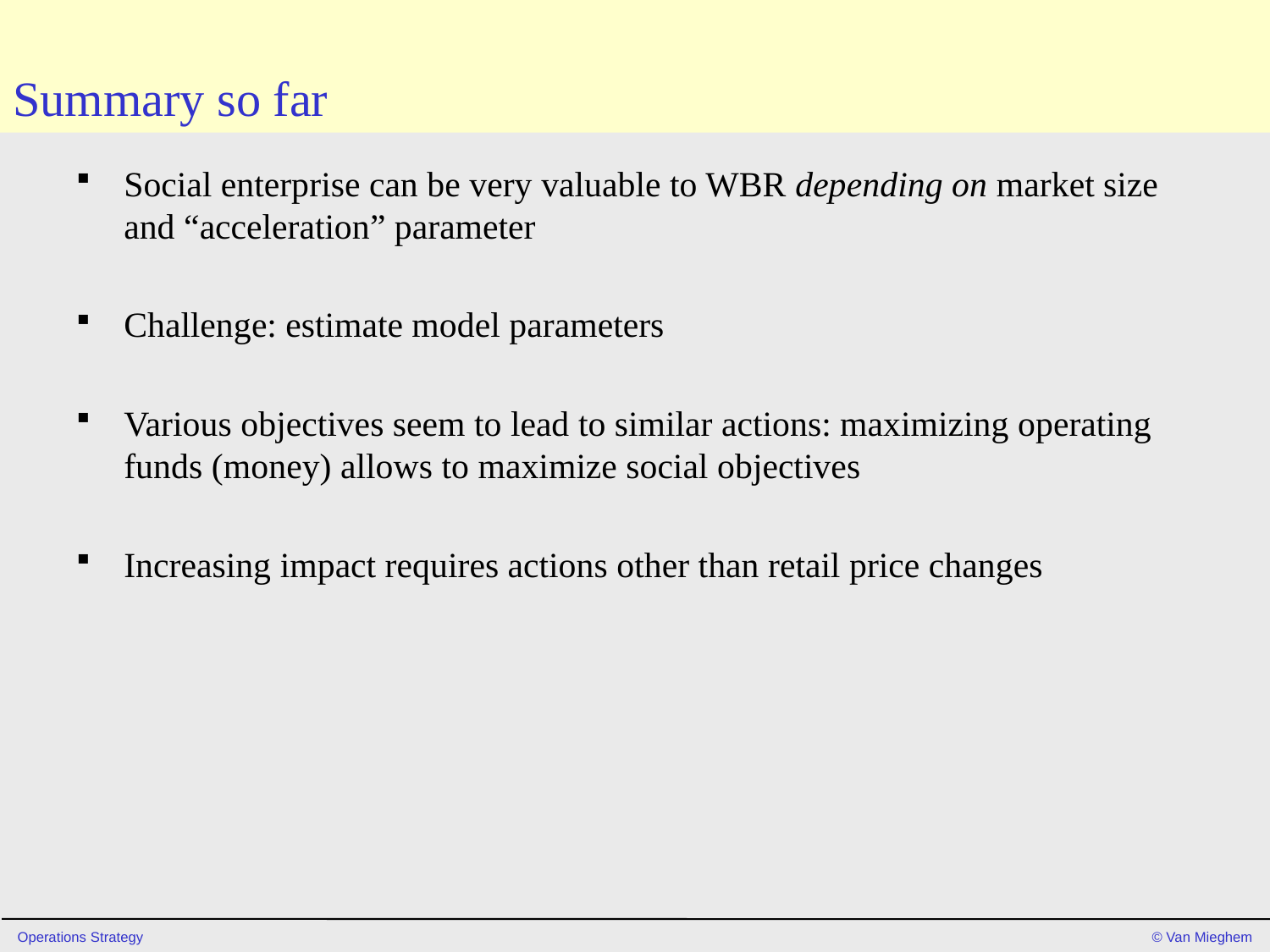

# Summary so far
Social enterprise can be very valuable to WBR depending on market size and “acceleration” parameter

Challenge: estimate model parameters

Various objectives seem to lead to similar actions: maximizing operating funds (money) allows to maximize social objectives

Increasing impact requires actions other than retail price changes